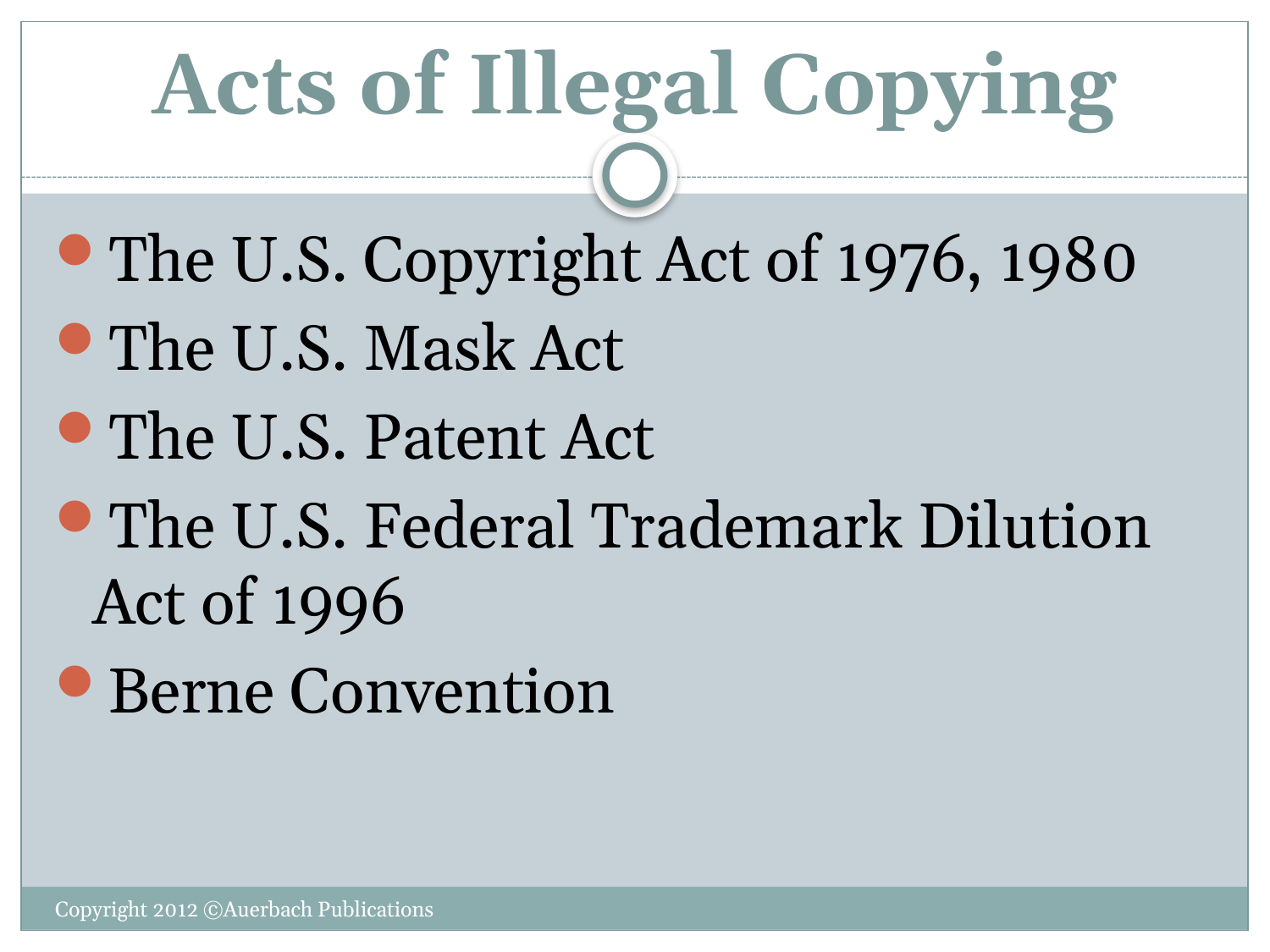

# Acts of Illegal Copying
The U.S. Copyright Act of 1976, 1980
The U.S. Mask Act
The U.S. Patent Act
The U.S. Federal Trademark Dilution Act of 1996
Berne Convention
Copyright 2012 ©Auerbach Publications